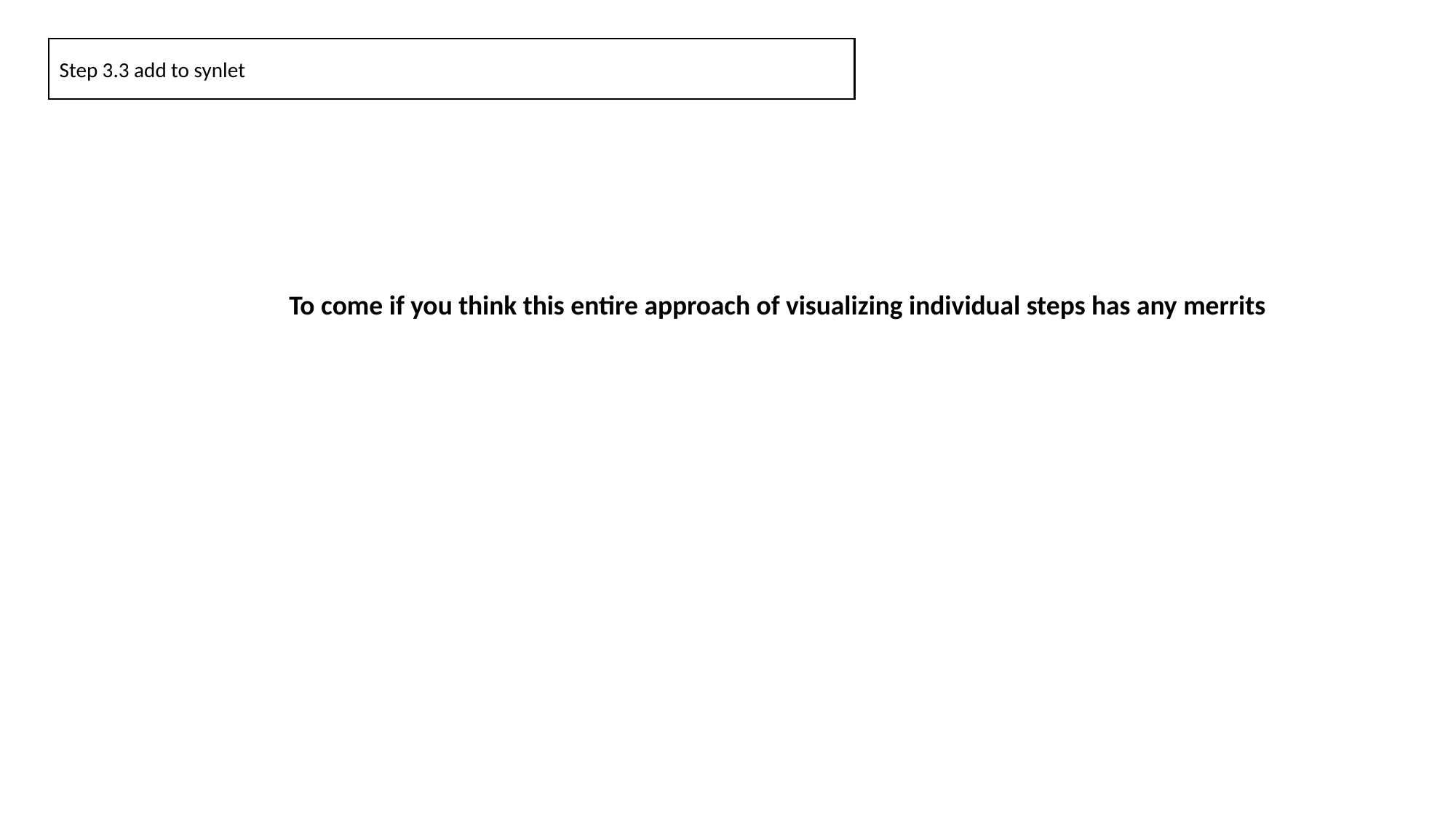

Step 3.3 add to synlet
To come if you think this entire approach of visualizing individual steps has any merrits